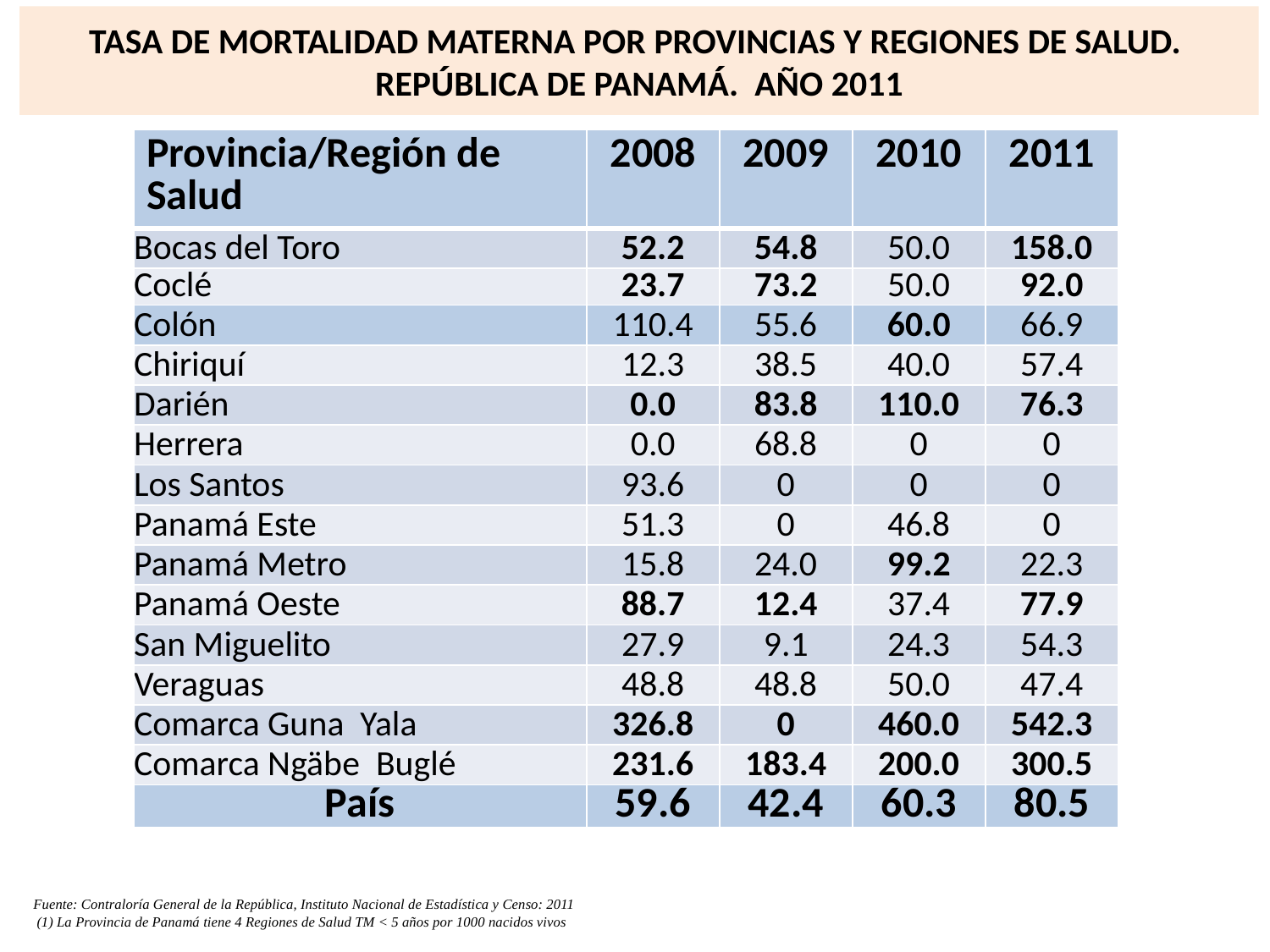

# TASA DE MORTALIDAD MATERNA POR PROVINCIAS Y REGIONES DE SALUD.  REPÚBLICA DE PANAMÁ.  AÑO 2011
| Provincia/Región de Salud | 2008 | 2009 | 2010 | 2011 |
| --- | --- | --- | --- | --- |
| Bocas del Toro | 52.2 | 54.8 | 50.0 | 158.0 |
| Coclé | 23.7 | 73.2 | 50.0 | 92.0 |
| Colón | 110.4 | 55.6 | 60.0 | 66.9 |
| Chiriquí | 12.3 | 38.5 | 40.0 | 57.4 |
| Darién | 0.0 | 83.8 | 110.0 | 76.3 |
| Herrera | 0.0 | 68.8 | 0 | 0 |
| Los Santos | 93.6 | 0 | 0 | 0 |
| Panamá Este | 51.3 | 0 | 46.8 | 0 |
| Panamá Metro | 15.8 | 24.0 | 99.2 | 22.3 |
| Panamá Oeste | 88.7 | 12.4 | 37.4 | 77.9 |
| San Miguelito | 27.9 | 9.1 | 24.3 | 54.3 |
| Veraguas | 48.8 | 48.8 | 50.0 | 47.4 |
| Comarca Guna Yala | 326.8 | 0 | 460.0 | 542.3 |
| Comarca Ngäbe Buglé | 231.6 | 183.4 | 200.0 | 300.5 |
| País | 59.6 | 42.4 | 60.3 | 80.5 |
Fuente: Contraloría General de la República, Instituto Nacional de Estadística y Censo: 2011
 (1) La Provincia de Panamá tiene 4 Regiones de Salud TM < 5 años por 1000 nacidos vivos